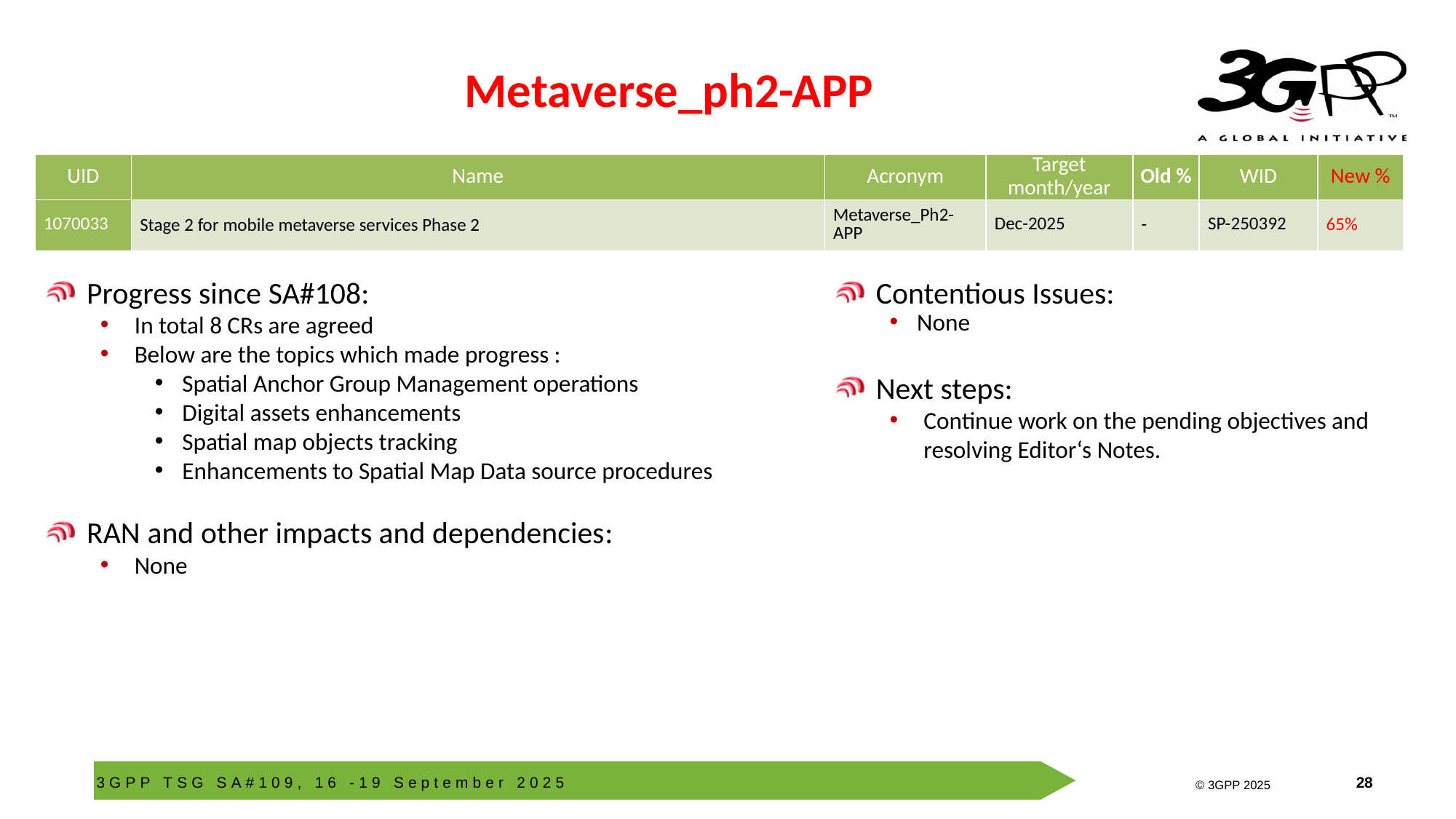

Metaverse_ph2-APP
| UID | Name | Acronym | Target month/year | Old % | WID | New % |
| --- | --- | --- | --- | --- | --- | --- |
| 1070033 | Stage 2 for mobile metaverse services Phase 2 | Metaverse\_Ph2-APP | Dec-2025 | - | SP-250392 | 65% |
Progress since SA#108:
In total 8 CRs are agreed
Below are the topics which made progress :
Spatial Anchor Group Management operations
Digital assets enhancements
Spatial map objects tracking
Enhancements to Spatial Map Data source procedures

RAN and other impacts and dependencies:
None
Contentious Issues:
None

Next steps:
Continue work on the pending objectives and resolving Editor‘s Notes.